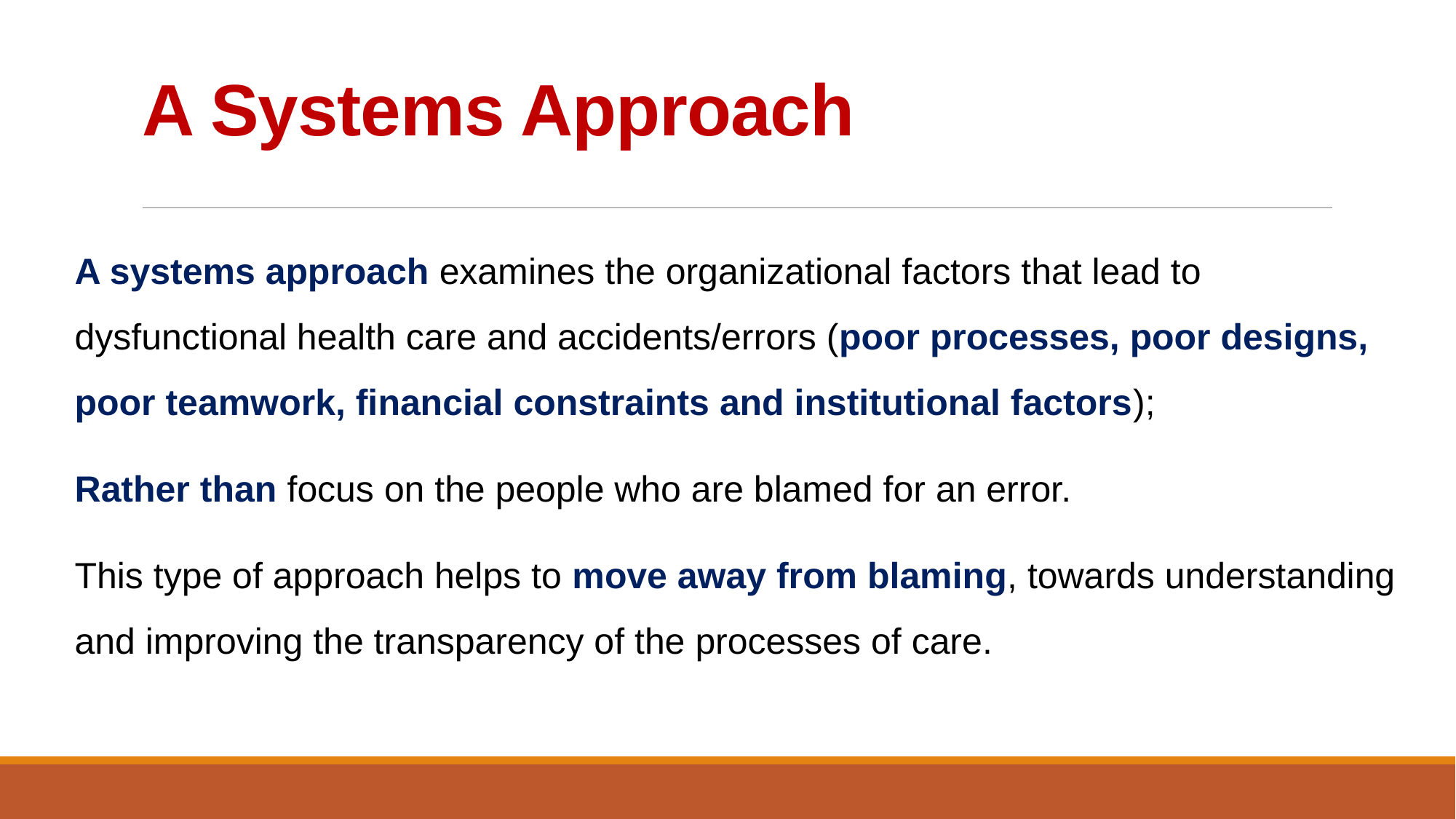

# A Systems Approach
A systems approach examines the organizational factors that lead to dysfunctional health care and accidents/errors (poor processes, poor designs, poor teamwork, financial constraints and institutional factors);
Rather than focus on the people who are blamed for an error.
This type of approach helps to move away from blaming, towards understanding and improving the transparency of the processes of care.